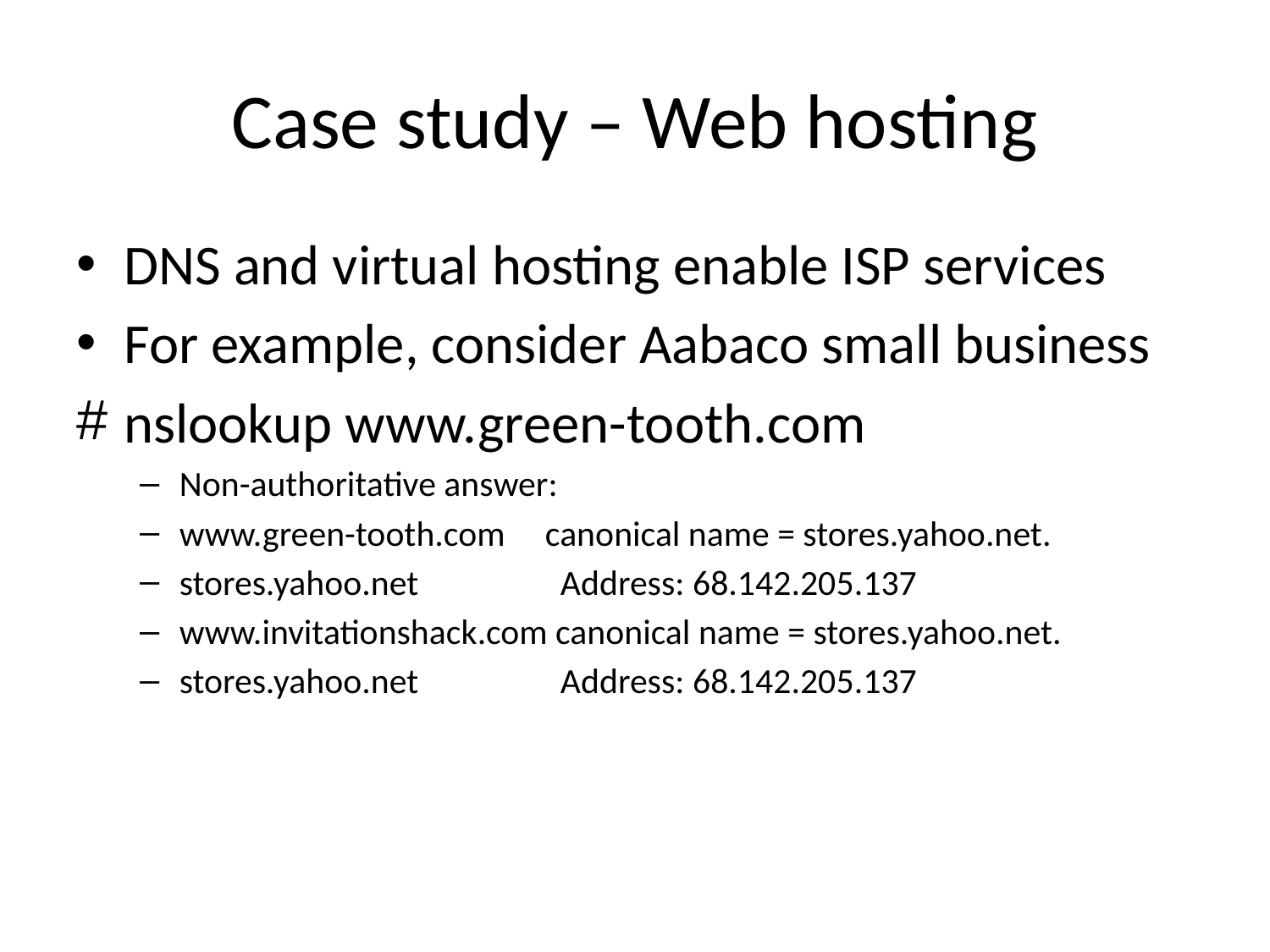

# Case study – Web hosting
DNS and virtual hosting enable ISP services
For example, consider Aabaco small business
nslookup www.green-tooth.com
Non-authoritative answer:
www.green-tooth.com     canonical name = stores.yahoo.net.
stores.yahoo.net        	Address: 68.142.205.137
www.invitationshack.com canonical name = stores.yahoo.net.
stores.yahoo.net		Address: 68.142.205.137